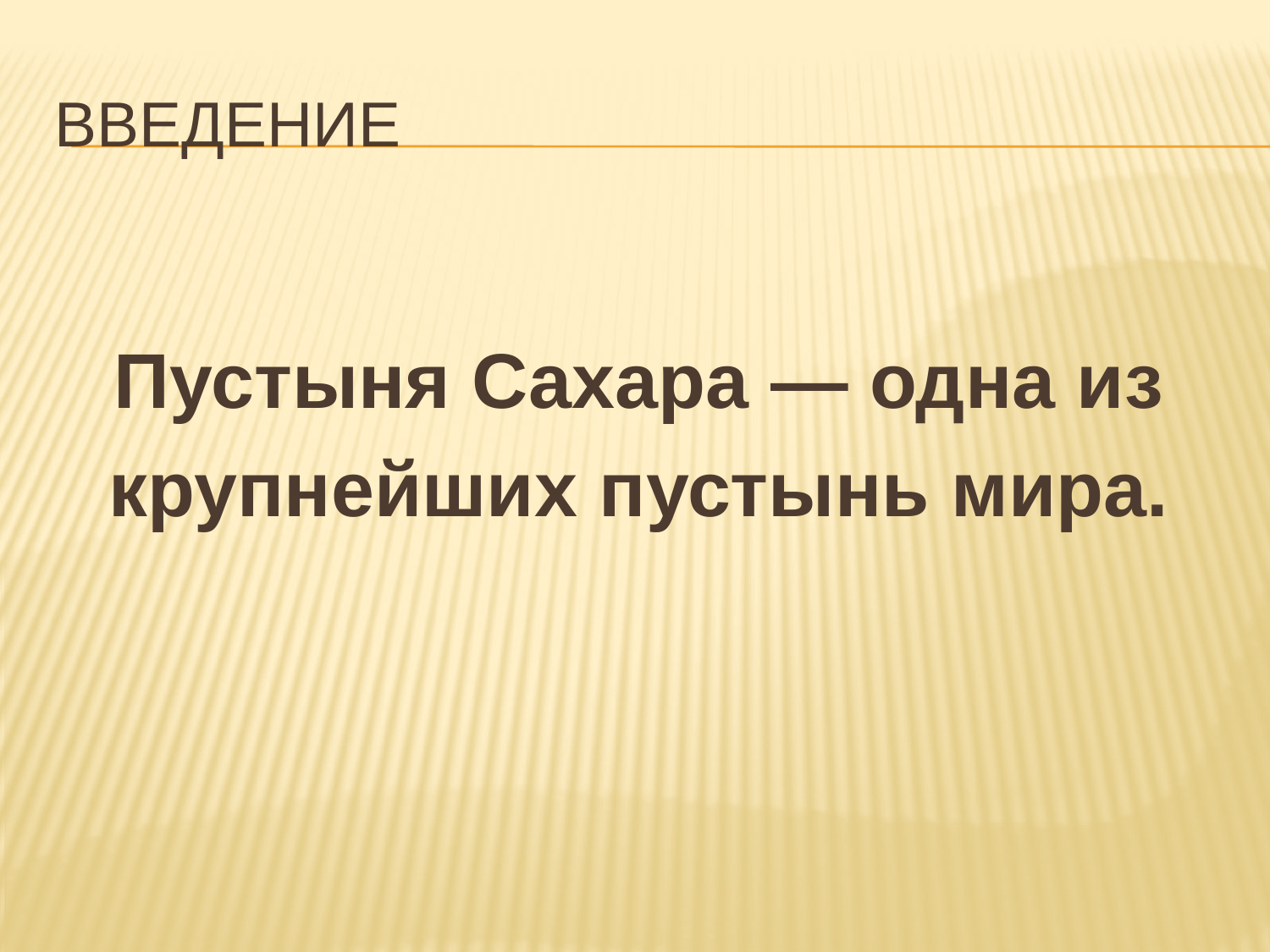

# Введение

Пустыня Сахара — одна из
крупнейших пустынь мира.